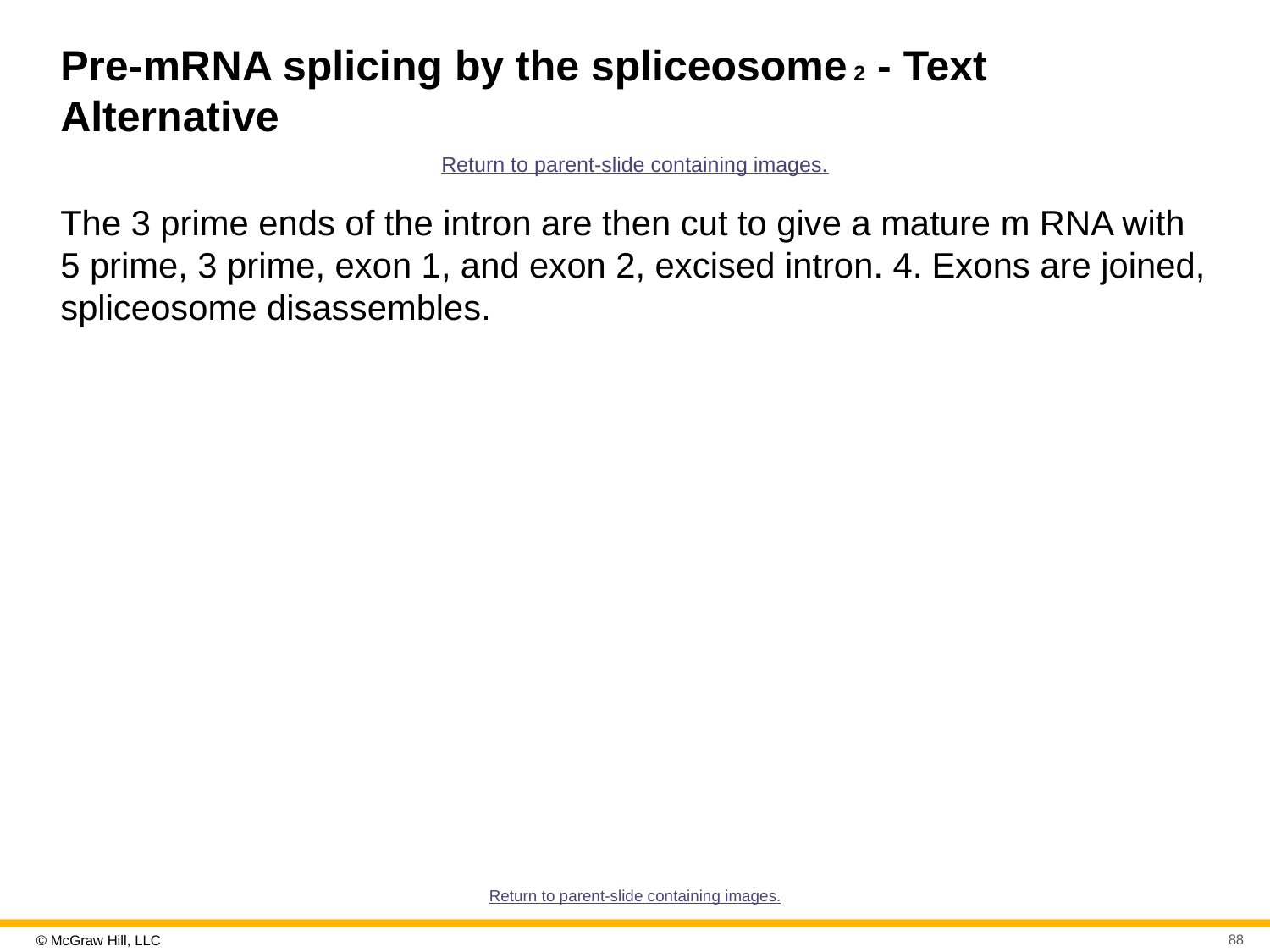

# Pre-mR N A splicing by the spliceosome 2 - Text Alternative
Return to parent-slide containing images.
The 3 prime ends of the intron are then cut to give a mature m RNA with 5 prime, 3 prime, exon 1, and exon 2, excised intron. 4. Exons are joined, spliceosome disassembles.
Return to parent-slide containing images.
88